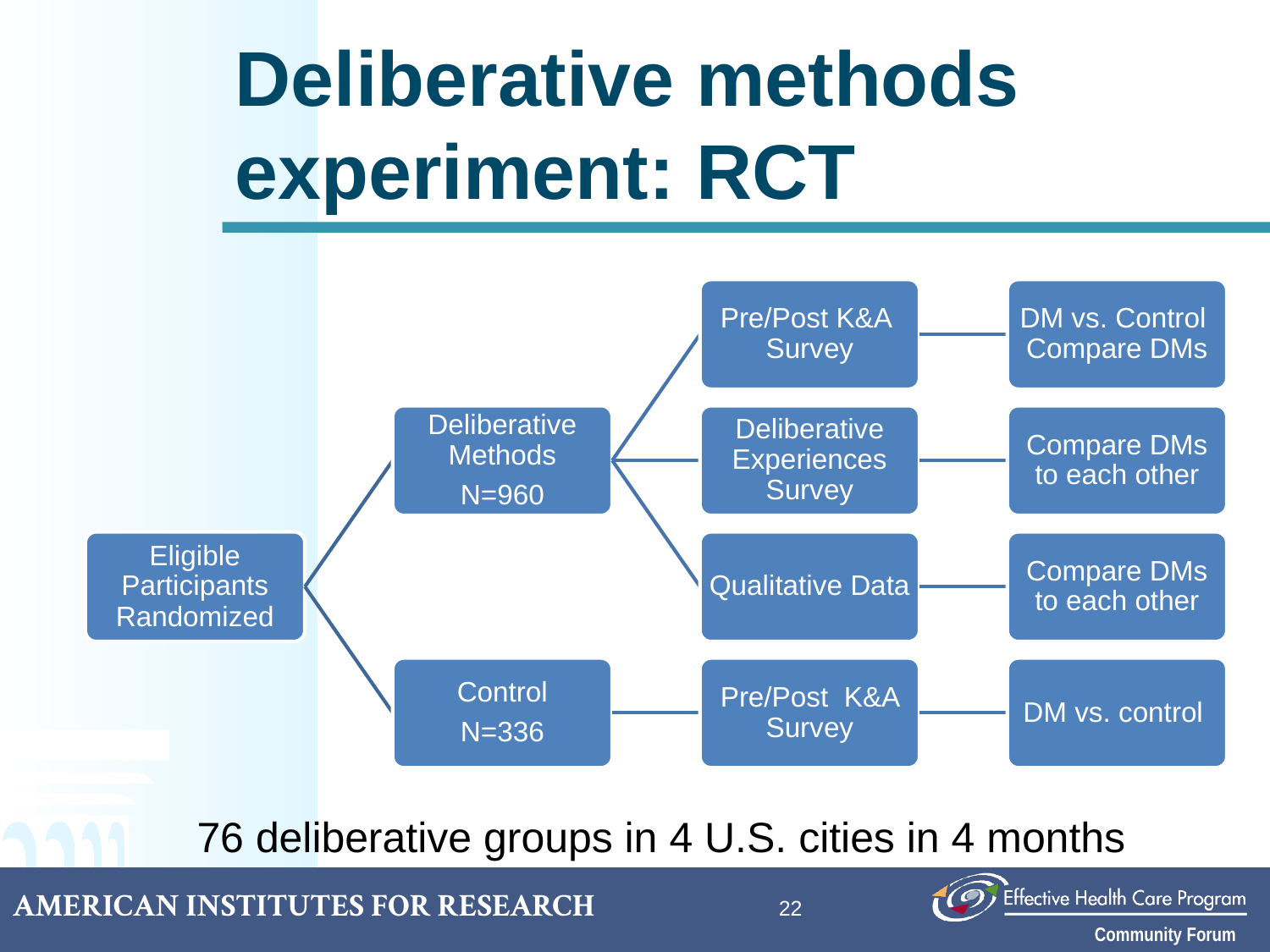

# Deliberative methods experiment: RCT
Eligible Participants Randomized

Deliberative Methods
N=960

Pre/Post K&A  Survey

DM vs. Control  Compare DMs

Deliberative Experiences Survey

Compare DMs to each other

Qualitative Data

Compare DMs to each other

Control
N=336

Pre/Post  K&A Survey

DM vs. control
76 deliberative groups in 4 U.S. cities in 4 months